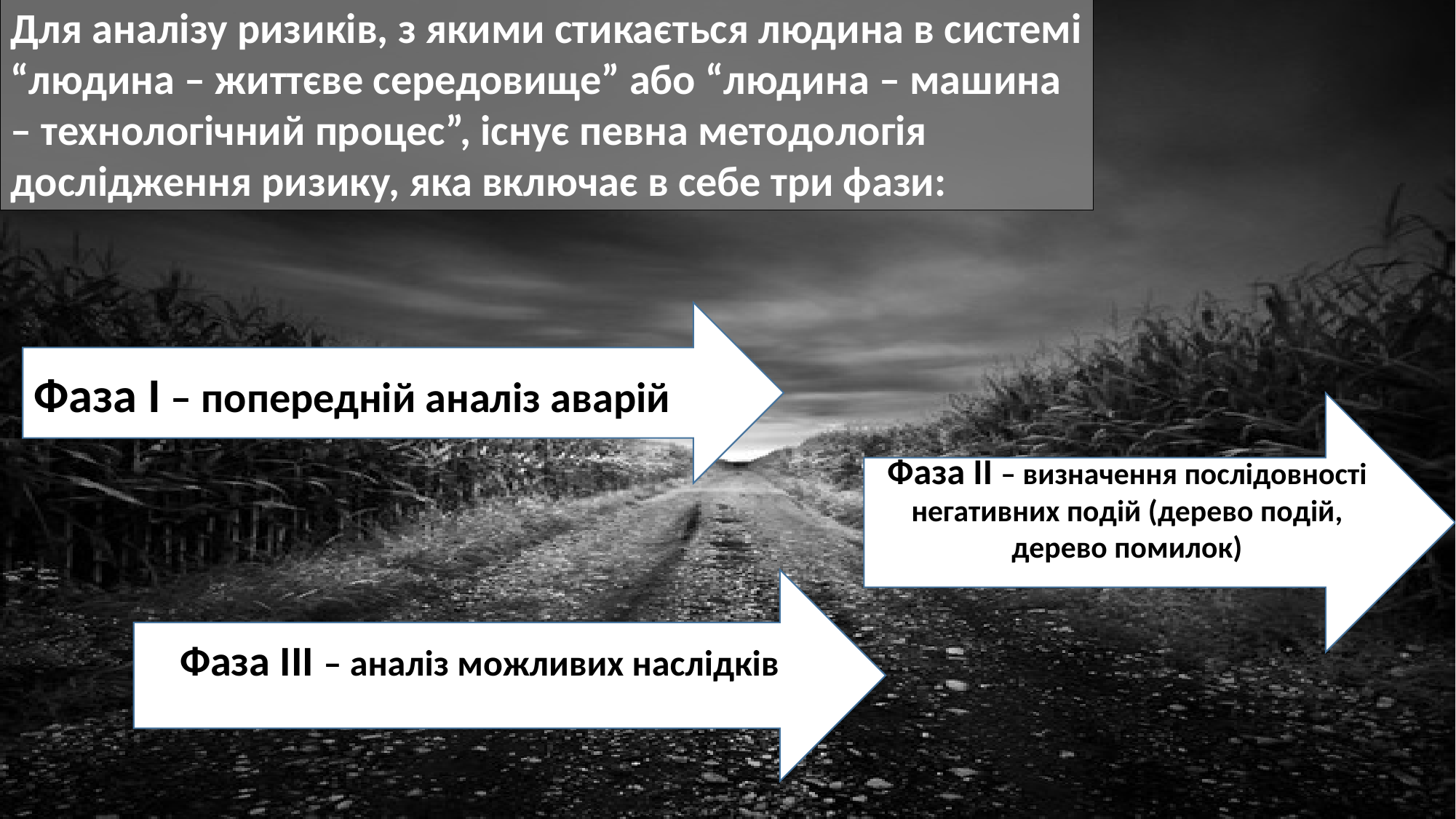

Для аналізу ризиків, з якими стикається людина в системі “людина – життєве середовище” або “людина – машина – технологічний процес”, існує певна методологія дослідження ризику, яка включає в себе три фази:
Фаза І – попередній аналіз аварій.
Фаза ІІ – визначення послідовності негативних подій (дерево подій, дерево помилок)

Фаза ІІІ – аналіз можливих наслідків.